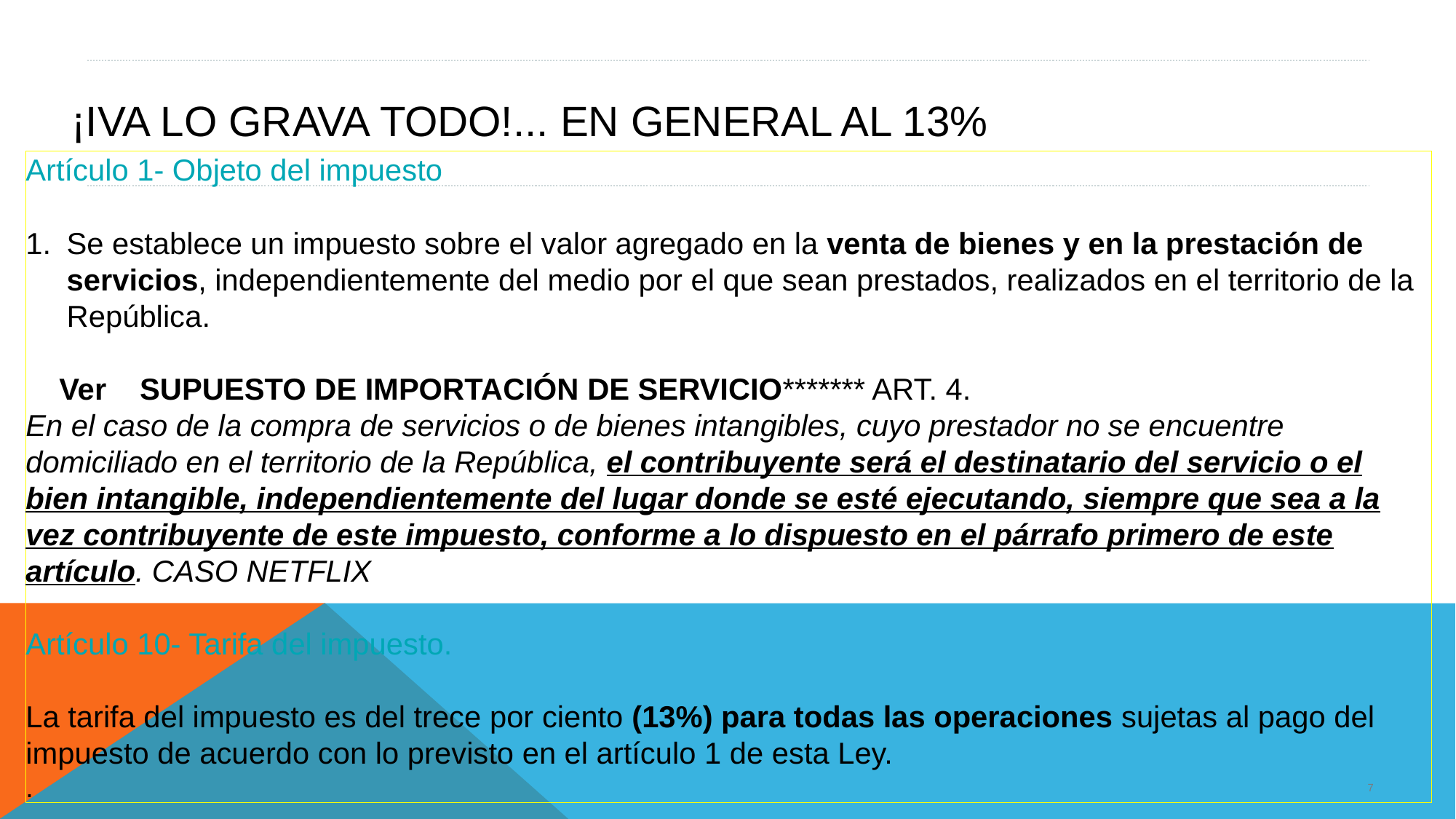

# ¡IVA lo grava TODO!... en GENERAL al 13%
Artículo 1- Objeto del impuesto

Se establece un impuesto sobre el valor agregado en la venta de bienes y en la prestación de servicios, independientemente del medio por el que sean prestados, realizados en el territorio de la República.

    Ver    SUPUESTO DE IMPORTACIÓN DE SERVICIO******* ART. 4.
En el caso de la compra de servicios o de bienes intangibles, cuyo prestador no se encuentre domiciliado en el territorio de la República, el contribuyente será el destinatario del servicio o el bien intangible, independientemente del lugar donde se esté ejecutando, siempre que sea a la vez contribuyente de este impuesto, conforme a lo dispuesto en el párrafo primero de este artículo. CASO NETFLIX

Artículo 10- Tarifa del impuesto.

La tarifa del impuesto es del trece por ciento (13%) para todas las operaciones sujetas al pago del impuesto de acuerdo con lo previsto en el artículo 1 de esta Ley.
.